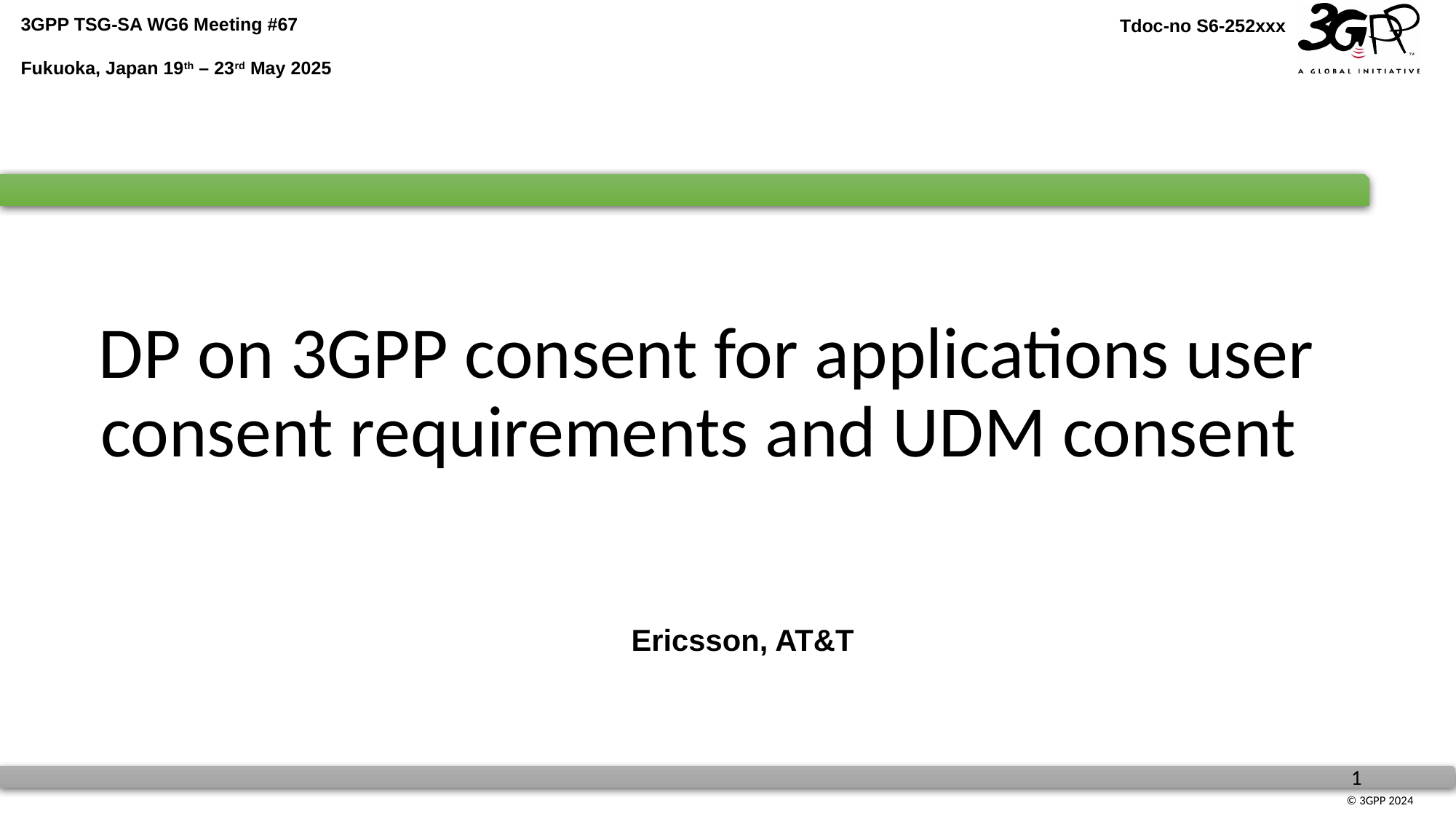

DP on 3GPP consent for applications user consent requirements and UDM consent
Ericsson, AT&T